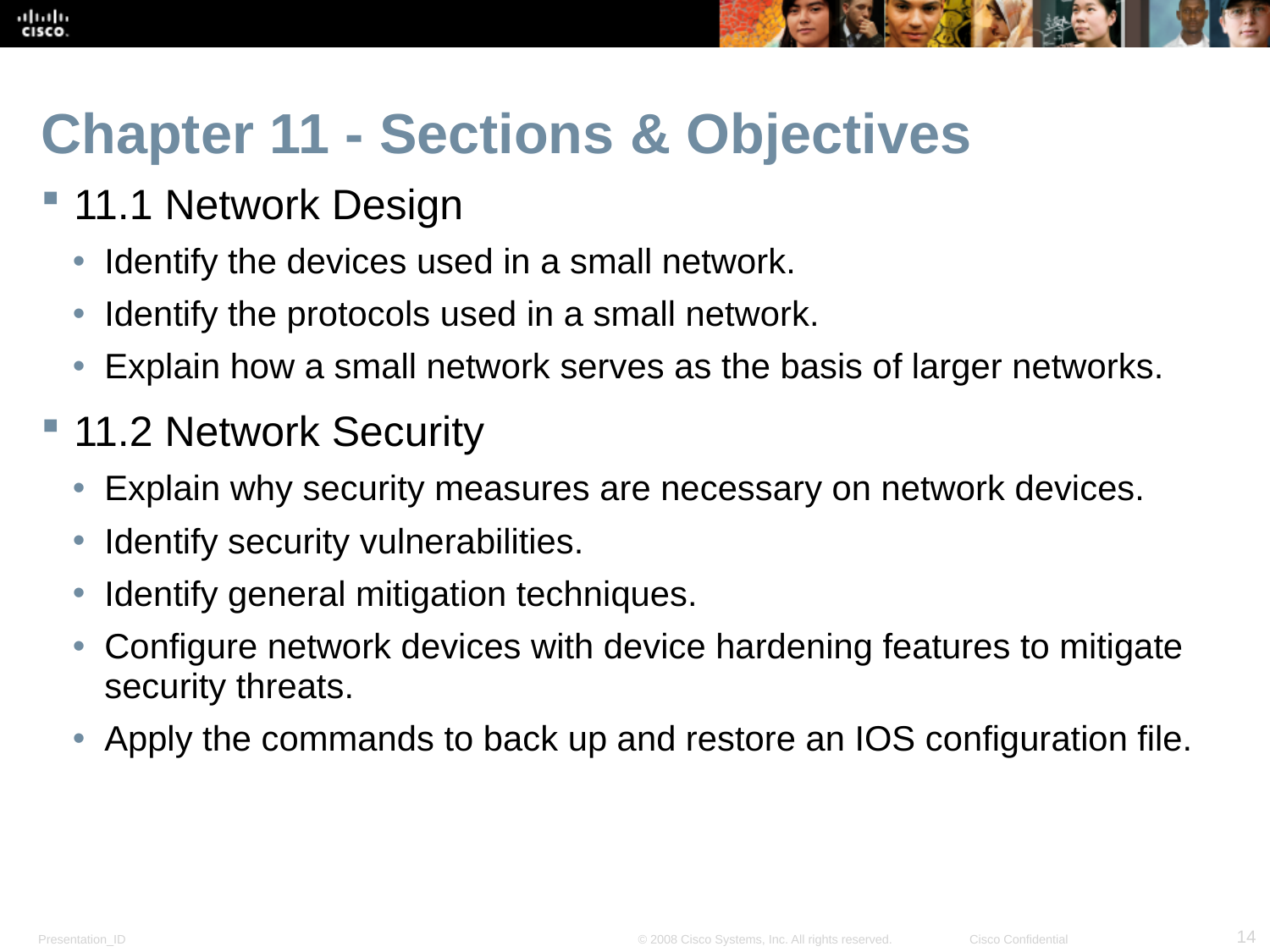

# Chapter 11 - Sections & Objectives
11.1 Network Design
Identify the devices used in a small network.
Identify the protocols used in a small network.
Explain how a small network serves as the basis of larger networks.
11.2 Network Security
Explain why security measures are necessary on network devices.
Identify security vulnerabilities.
Identify general mitigation techniques.
Configure network devices with device hardening features to mitigate security threats.
Apply the commands to back up and restore an IOS configuration file.